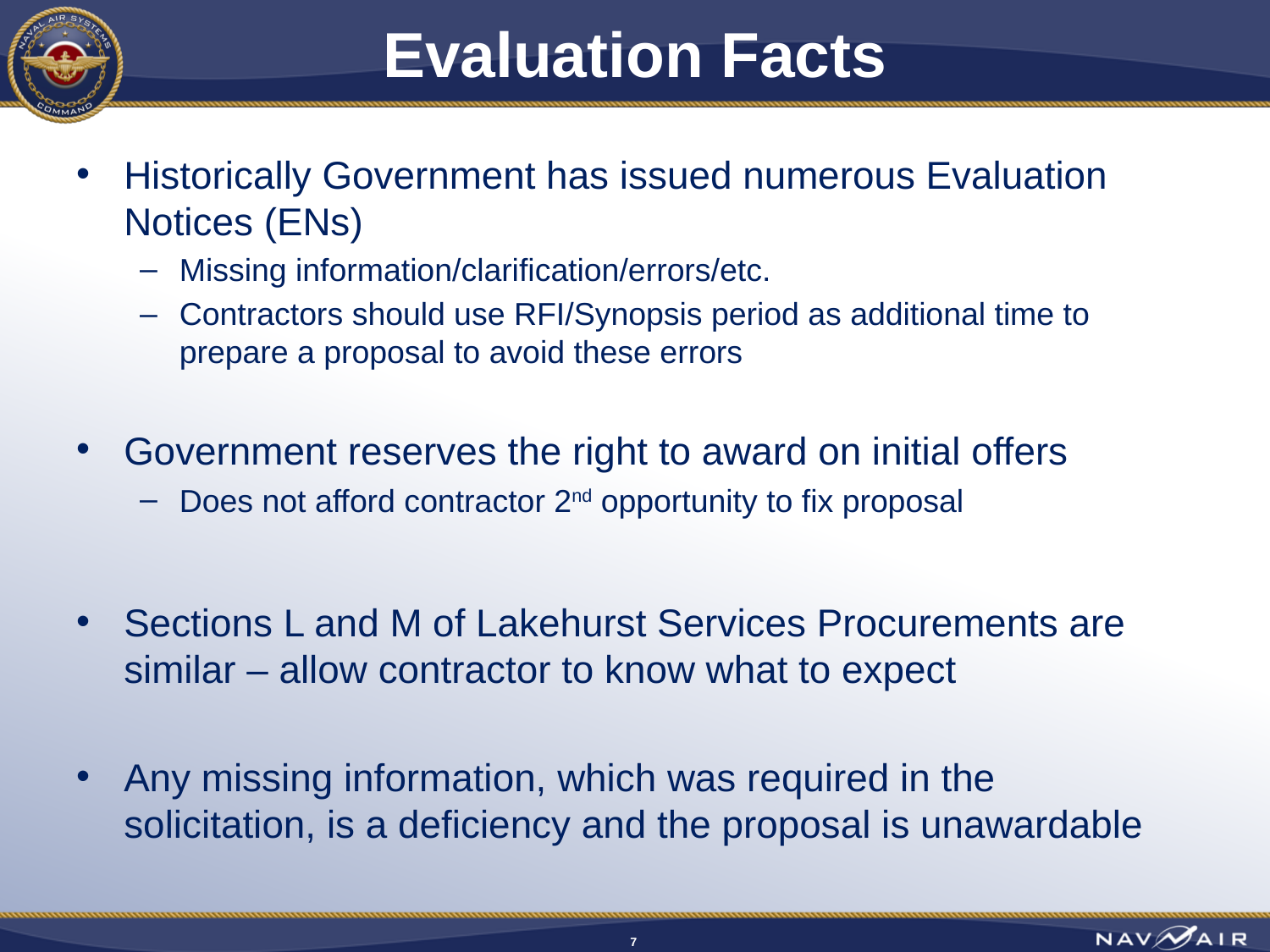

# Evaluation Facts
Historically Government has issued numerous Evaluation Notices (ENs)
Missing information/clarification/errors/etc.
Contractors should use RFI/Synopsis period as additional time to prepare a proposal to avoid these errors

Government reserves the right to award on initial offers
Does not afford contractor 2nd opportunity to fix proposal

Sections L and M of Lakehurst Services Procurements are similar – allow contractor to know what to expect

Any missing information, which was required in the solicitation, is a deficiency and the proposal is unawardable
7